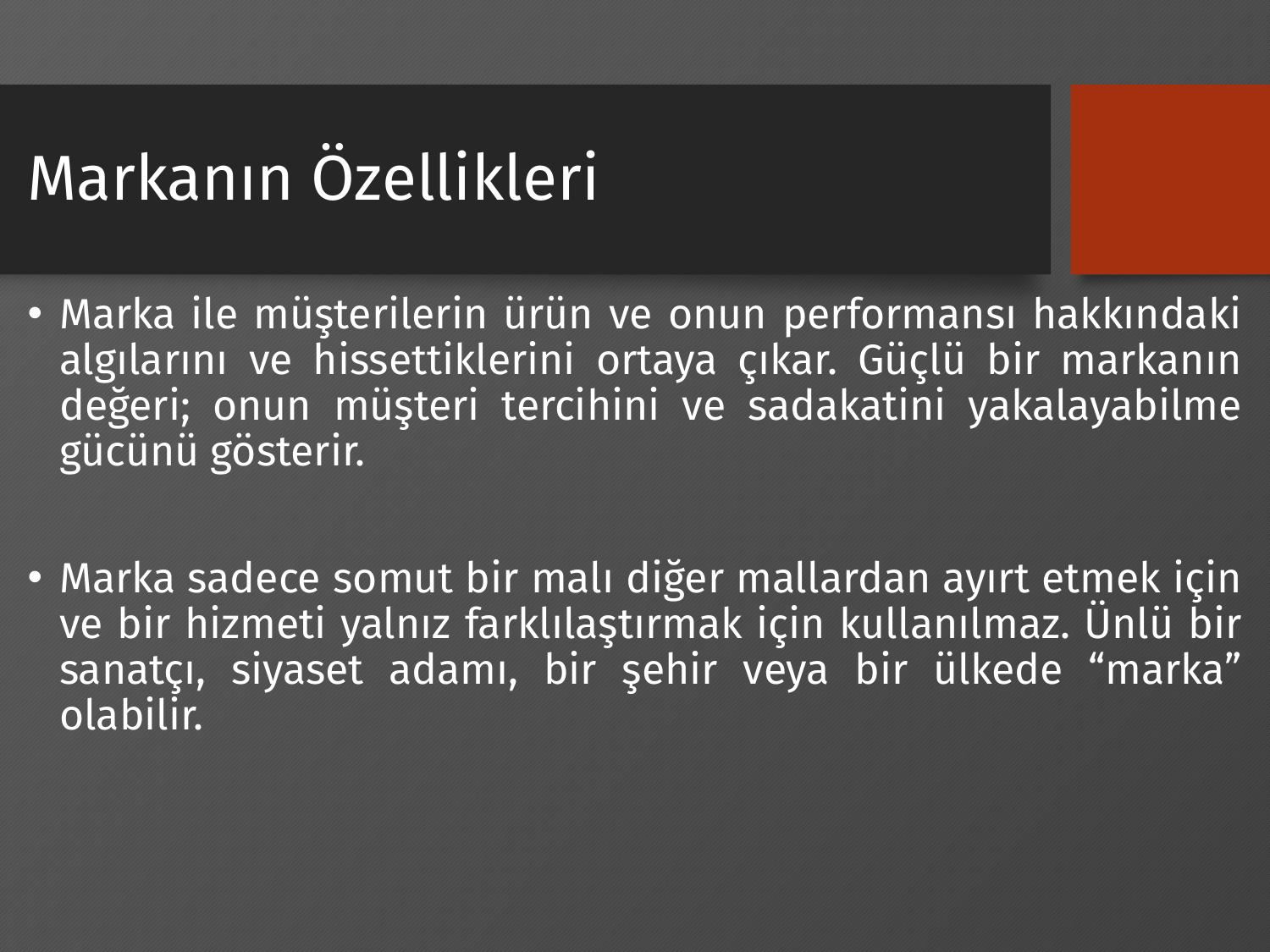

# Markanın Özellikleri
Marka ile müşterilerin ürün ve onun performansı hakkındaki algılarını ve hissettiklerini ortaya çıkar. Güçlü bir markanın değeri; onun müşteri tercihini ve sadakatini yakalayabilme gücünü gösterir.

Marka sadece somut bir malı diğer mallardan ayırt etmek için ve bir hizmeti yalnız farklılaştırmak için kullanılmaz. Ünlü bir sanatçı, siyaset adamı, bir şehir veya bir ülkede “marka” olabilir.